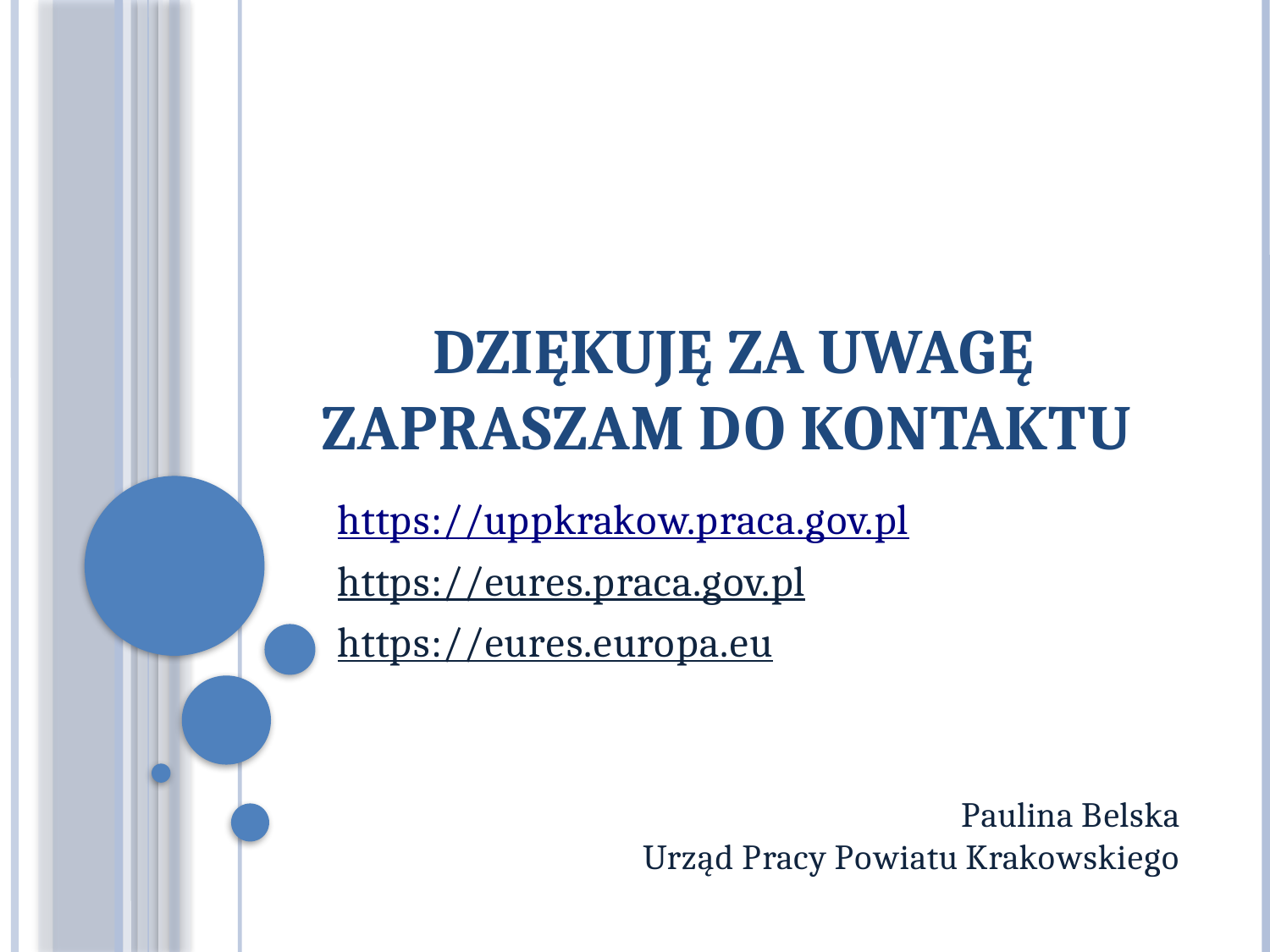

# Dziękuję za uwagę zapraszam do kontaktu
https://uppkrakow.praca.gov.pl
https://eures.praca.gov.pl
https://eures.europa.eu
Paulina Belska
Urząd Pracy Powiatu Krakowskiego